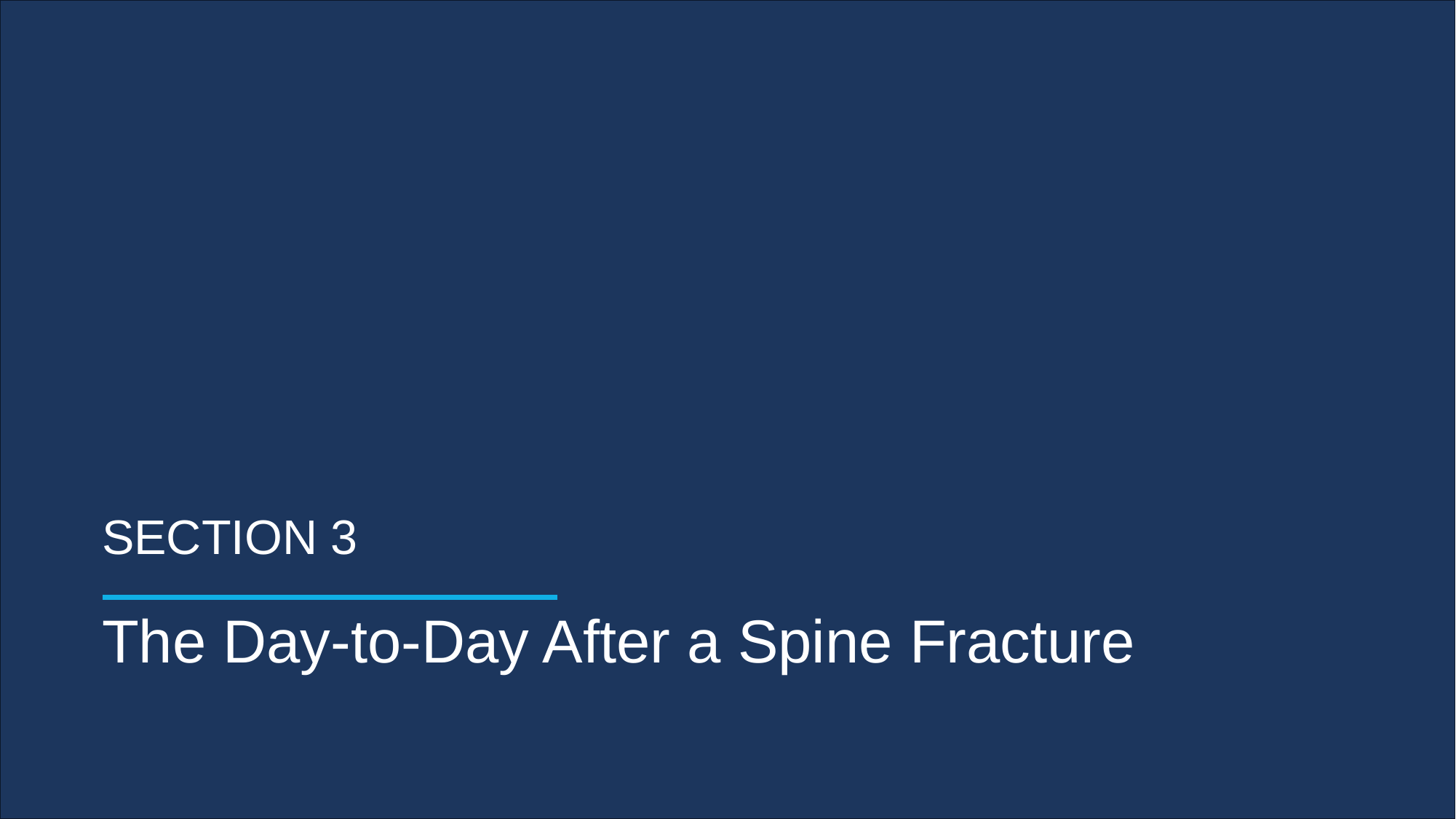

Section 3
The Day-to-Day After a Spine Fracture